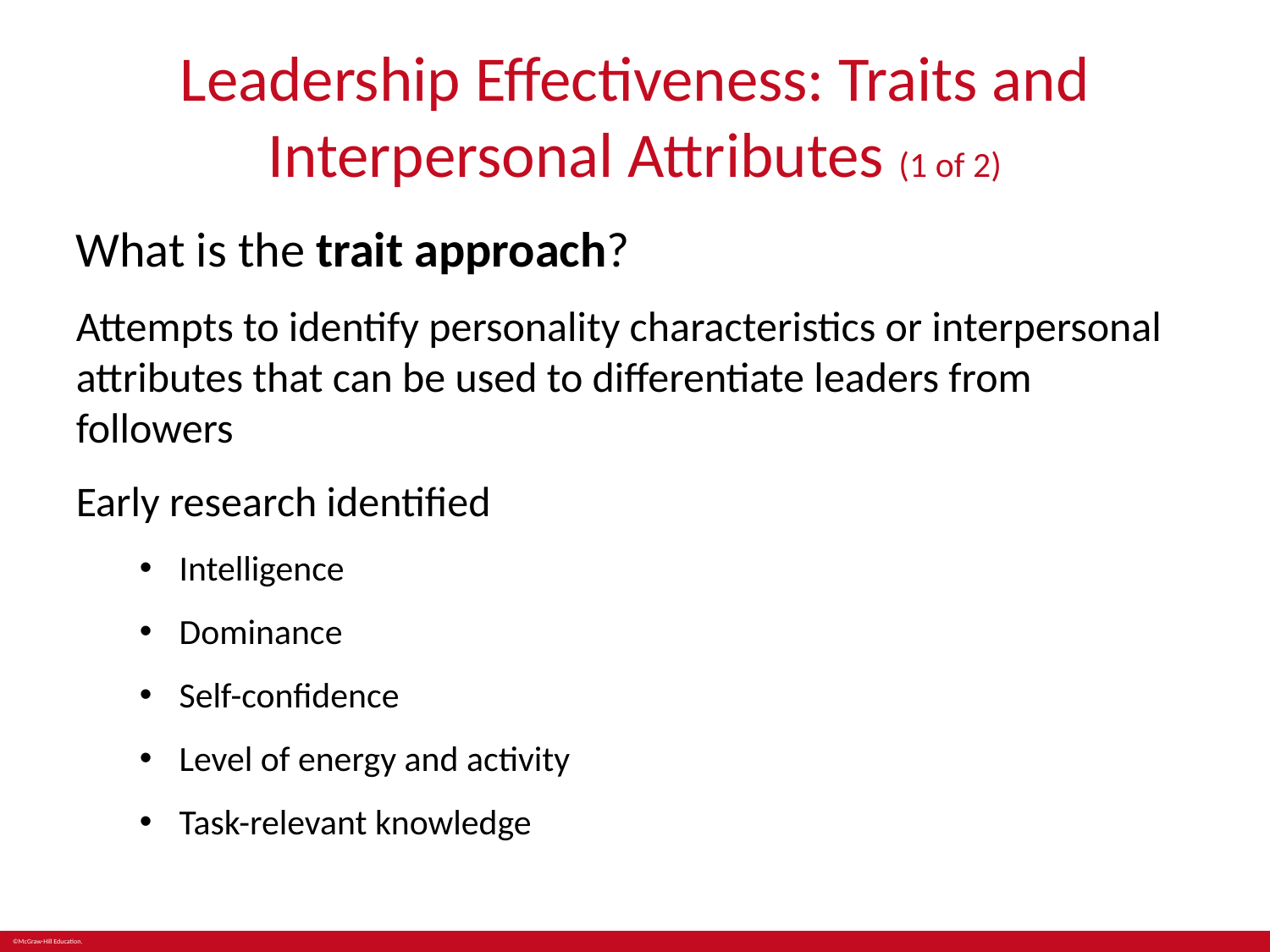

# Leadership Effectiveness: Traits and Interpersonal Attributes (1 of 2)
What is the trait approach?
Attempts to identify personality characteristics or interpersonal attributes that can be used to differentiate leaders from followers
Early research identified
Intelligence
Dominance
Self-confidence
Level of energy and activity
Task-relevant knowledge